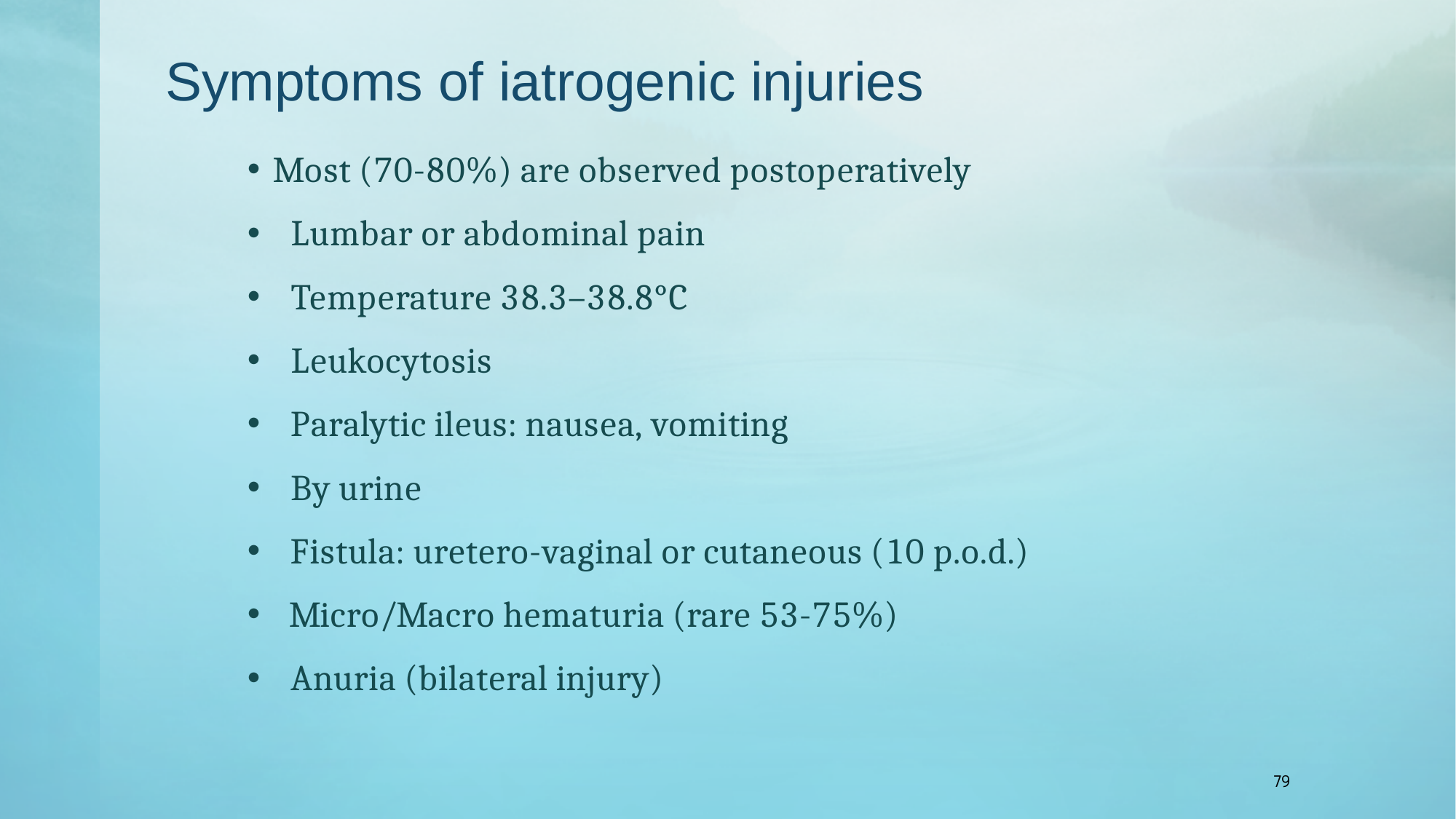

# Symptoms of iatrogenic injuries
Most (70-80%) are observed postoperatively
  Lumbar or abdominal pain
  Temperature 38.3–38.8°C
  Leukocytosis
  Paralytic ileus: nausea, vomiting
  By urine
  Fistula: uretero-vaginal or cutaneous (10 p.o.d.)
  Micro/Macro hematuria (rare 53-75%)
  Anuria (bilateral injury)
79